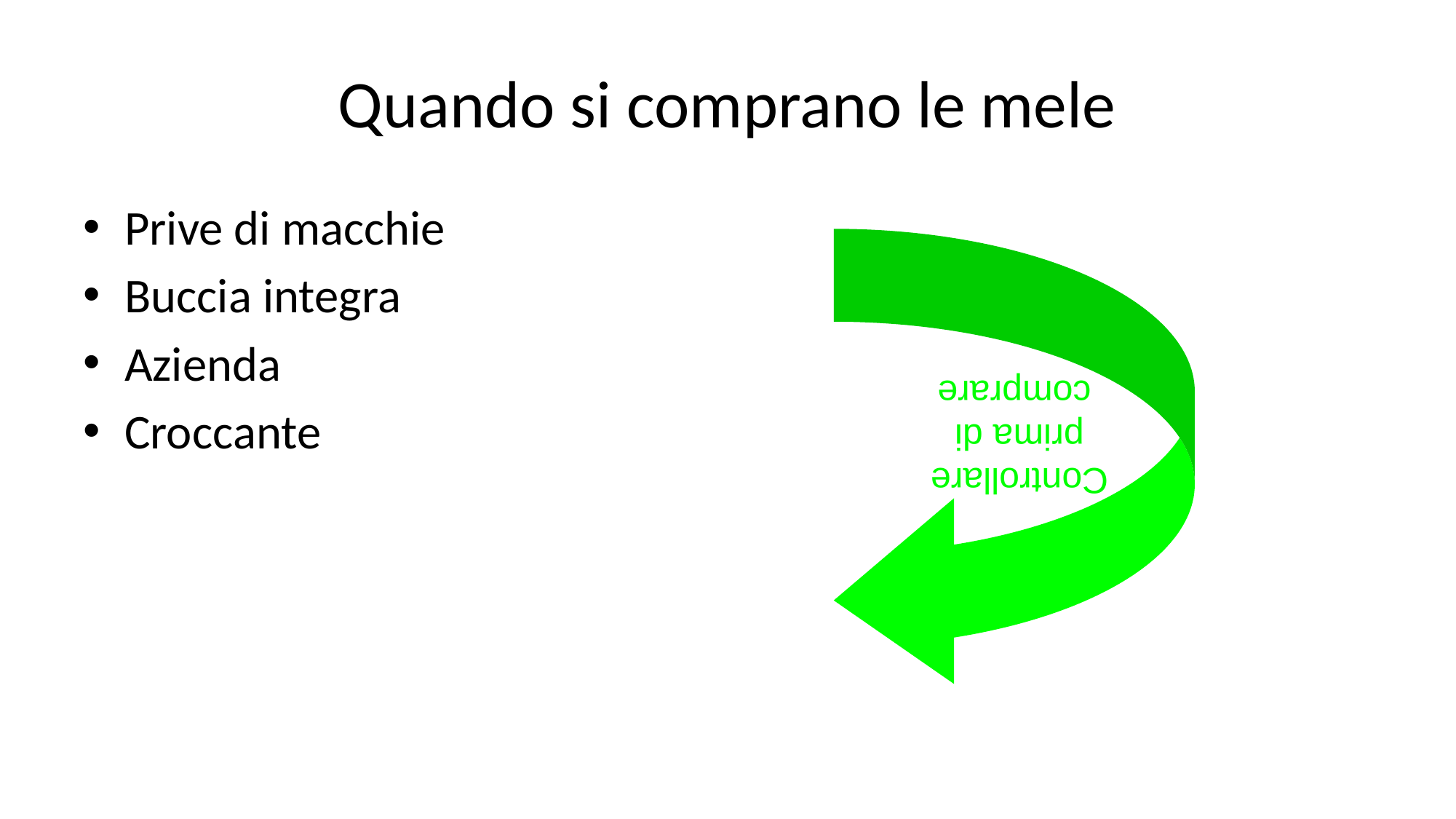

# Quando si comprano le mele
Prive di macchie
Buccia integra
Azienda
Croccante

Controllare
prima di
comprare